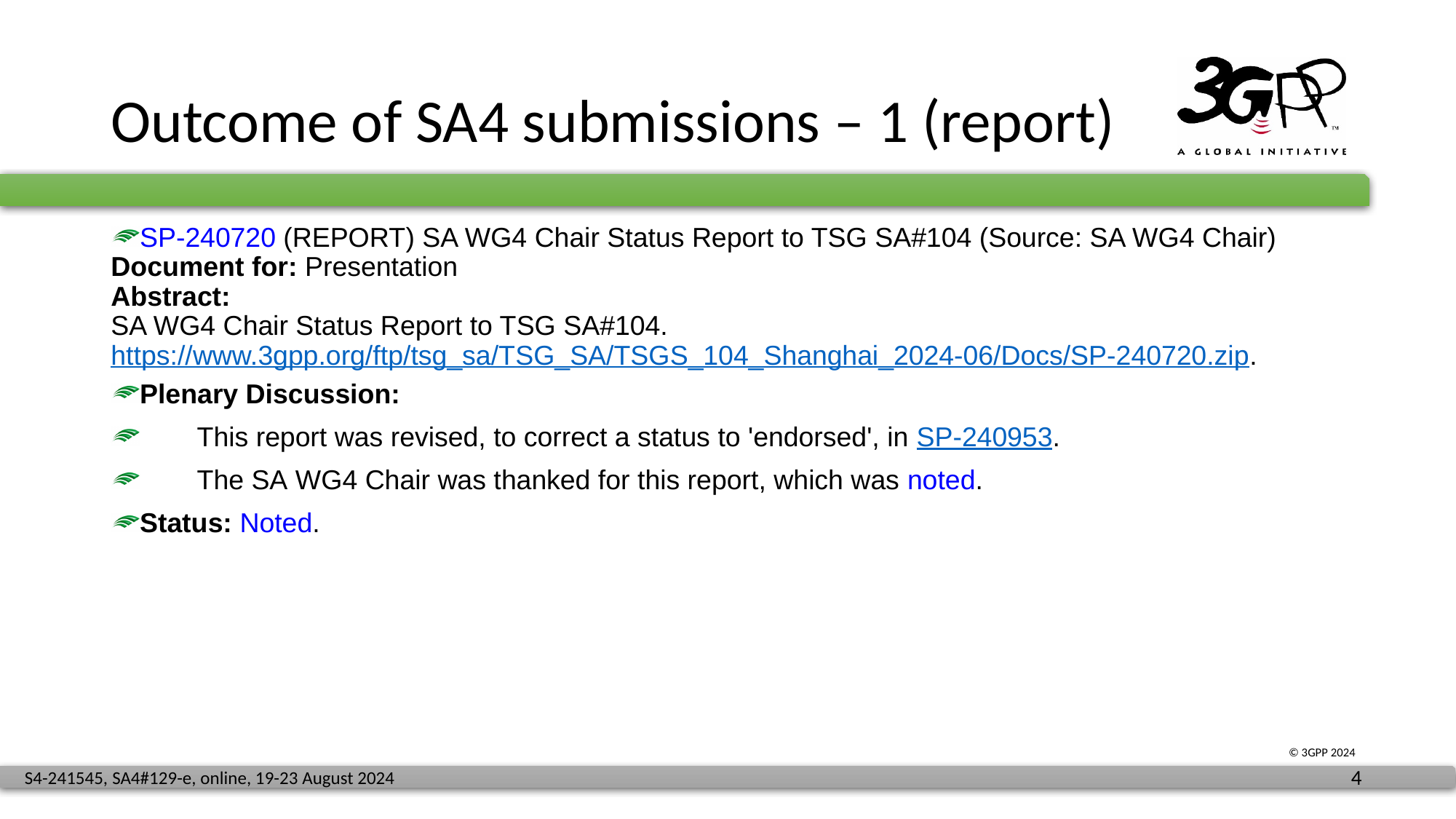

# Outcome of SA4 submissions – 1 (report)
SP-240720 (REPORT) SA WG4 Chair Status Report to TSG SA#104 (Source: SA WG4 Chair)
Document for: Presentation
Abstract:
SA WG4 Chair Status Report to TSG SA#104. https://www.3gpp.org/ftp/tsg_sa/TSG_SA/TSGS_104_Shanghai_2024-06/Docs/SP-240720.zip.
Plenary Discussion:
This report was revised, to correct a status to 'endorsed', in SP-240953.
The SA WG4 Chair was thanked for this report, which was noted.
Status: Noted.